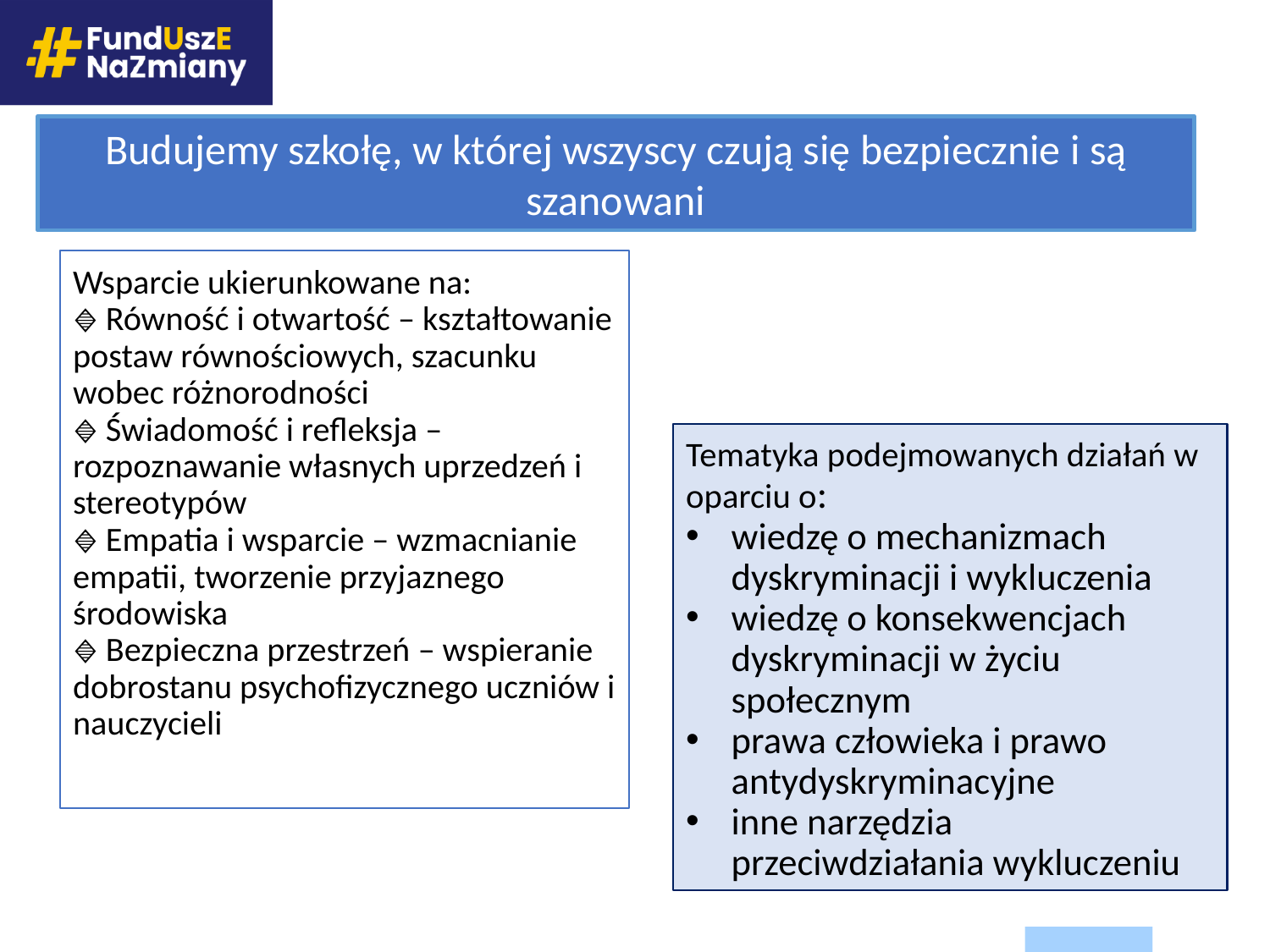

Budujemy szkołę, w której wszyscy czują się bezpiecznie i są szanowani
# Wsparcie ukierunkowane na: 🔹 Równość i otwartość – kształtowanie postaw równościowych, szacunku wobec różnorodności 🔹 Świadomość i refleksja – rozpoznawanie własnych uprzedzeń i stereotypów 🔹 Empatia i wsparcie – wzmacnianie empatii, tworzenie przyjaznego środowiska 🔹 Bezpieczna przestrzeń – wspieranie dobrostanu psychofizycznego uczniów i nauczycieli
Tematyka podejmowanych działań w oparciu o:
wiedzę o mechanizmach dyskryminacji i wykluczenia
wiedzę o konsekwencjach dyskryminacji w życiu społecznym
prawa człowieka i prawo antydyskryminacyjne
inne narzędzia przeciwdziałania wykluczeniu